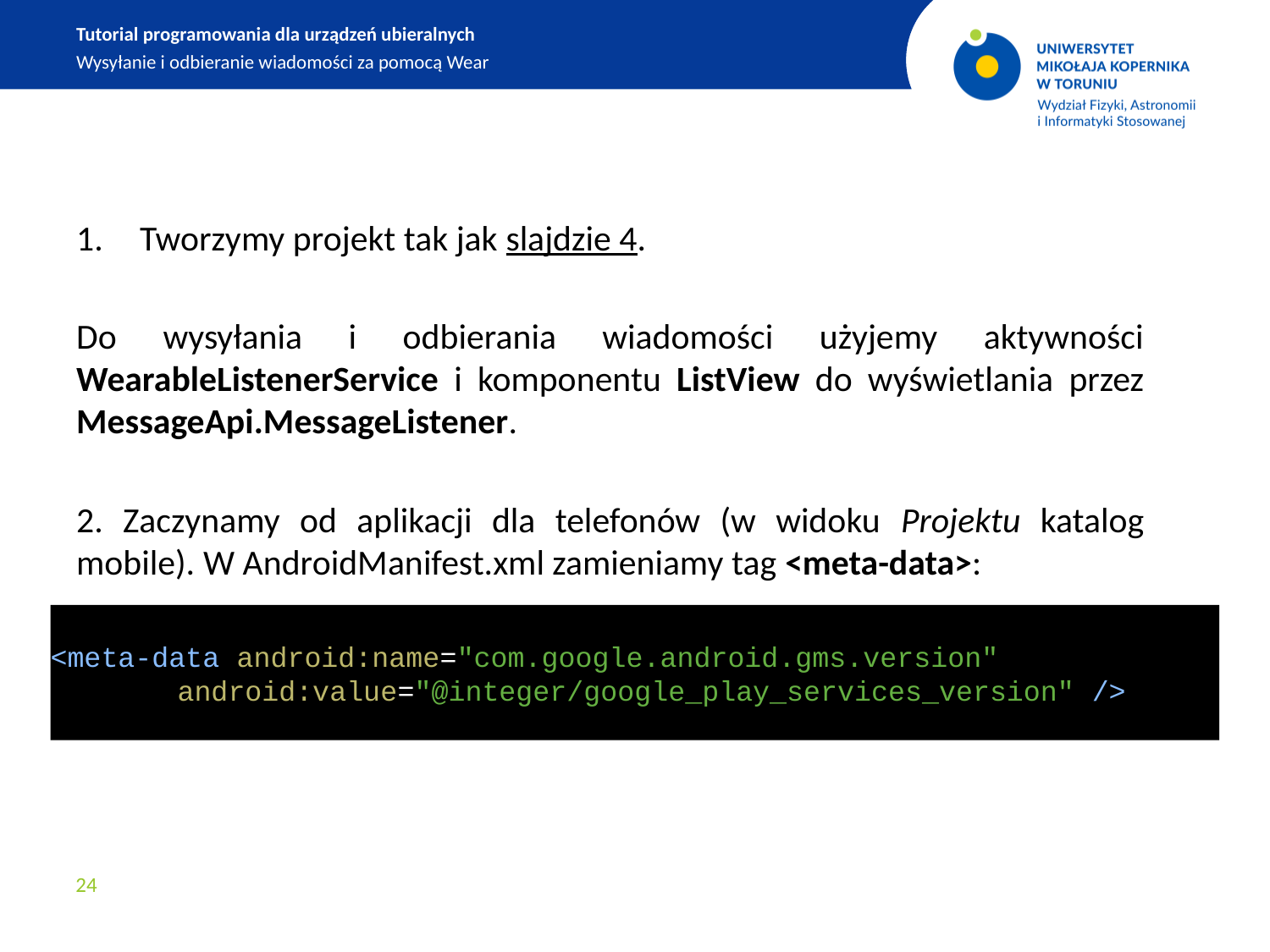

Tutorial programowania dla urządzeń ubieralnych

Wysyłanie i odbieranie wiadomości za pomocą Wear
Tworzymy projekt tak jak slajdzie 4.

Do wysyłania i odbierania wiadomości użyjemy aktywności WearableListenerService i komponentu ListView do wyświetlania przez MessageApi.MessageListener.

2. Zaczynamy od aplikacji dla telefonów (w widoku Projektu katalog mobile). W AndroidManifest.xml zamieniamy tag <meta-data>:

<meta-data android:name="com.google.android.gms.version"
	android:value="@integer/google_play_services_version" />